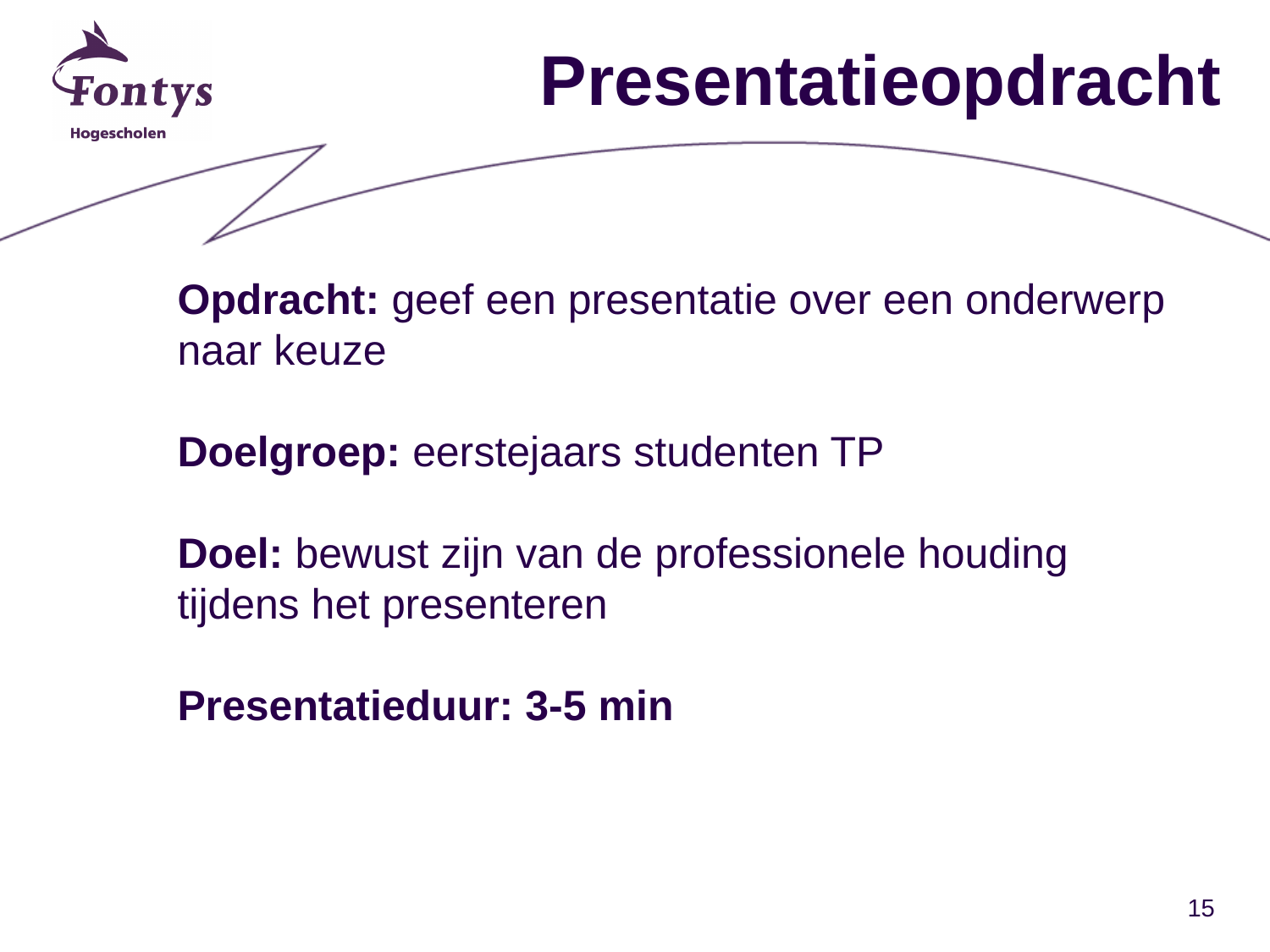

# Presentatieopdracht
Opdracht: geef een presentatie over een onderwerp naar keuze

Doelgroep: eerstejaars studenten TP

Doel: bewust zijn van de professionele houding tijdens het presenteren

Presentatieduur: 3-5 min